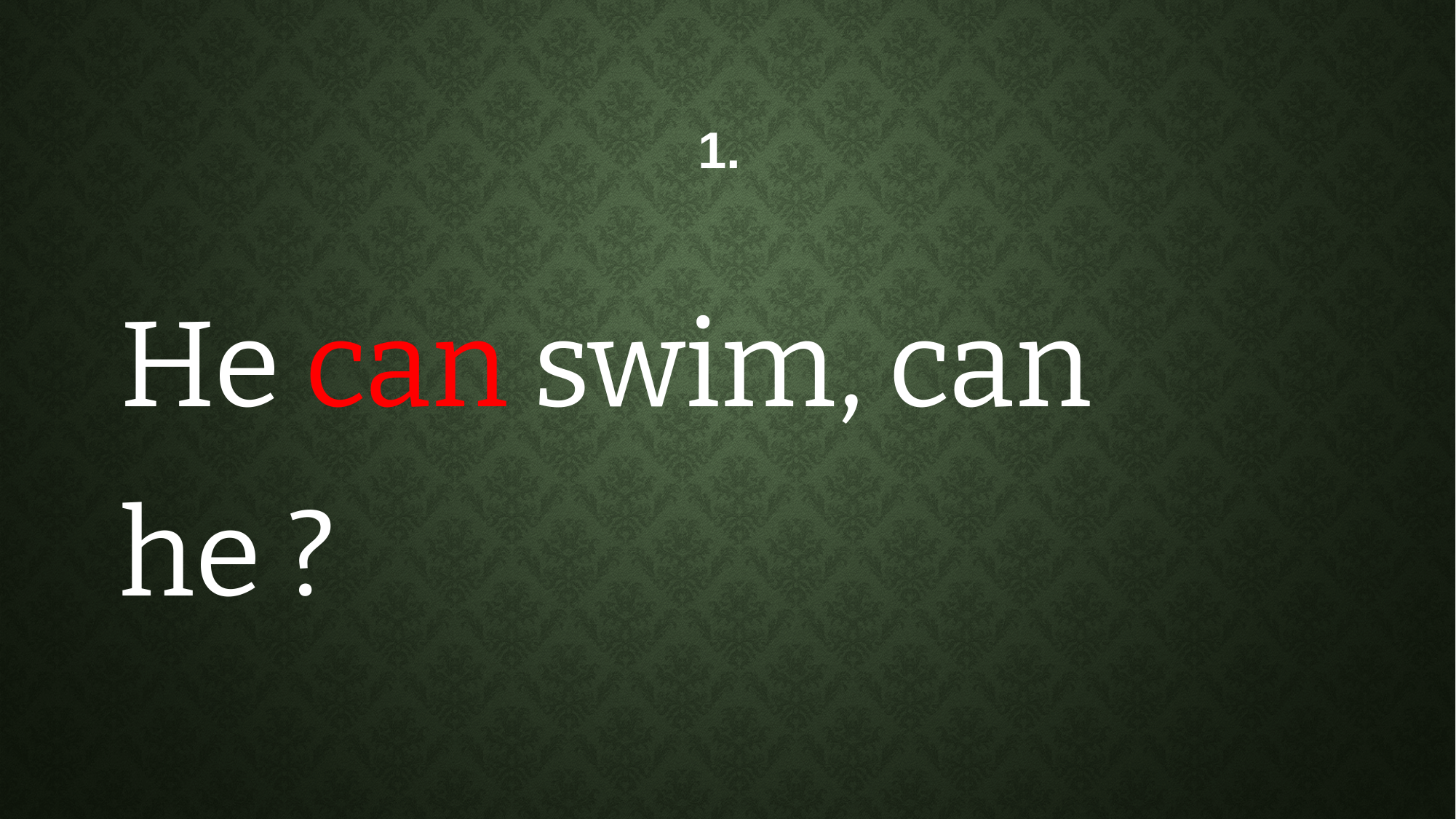

# 1.
He can swim, can
he ?